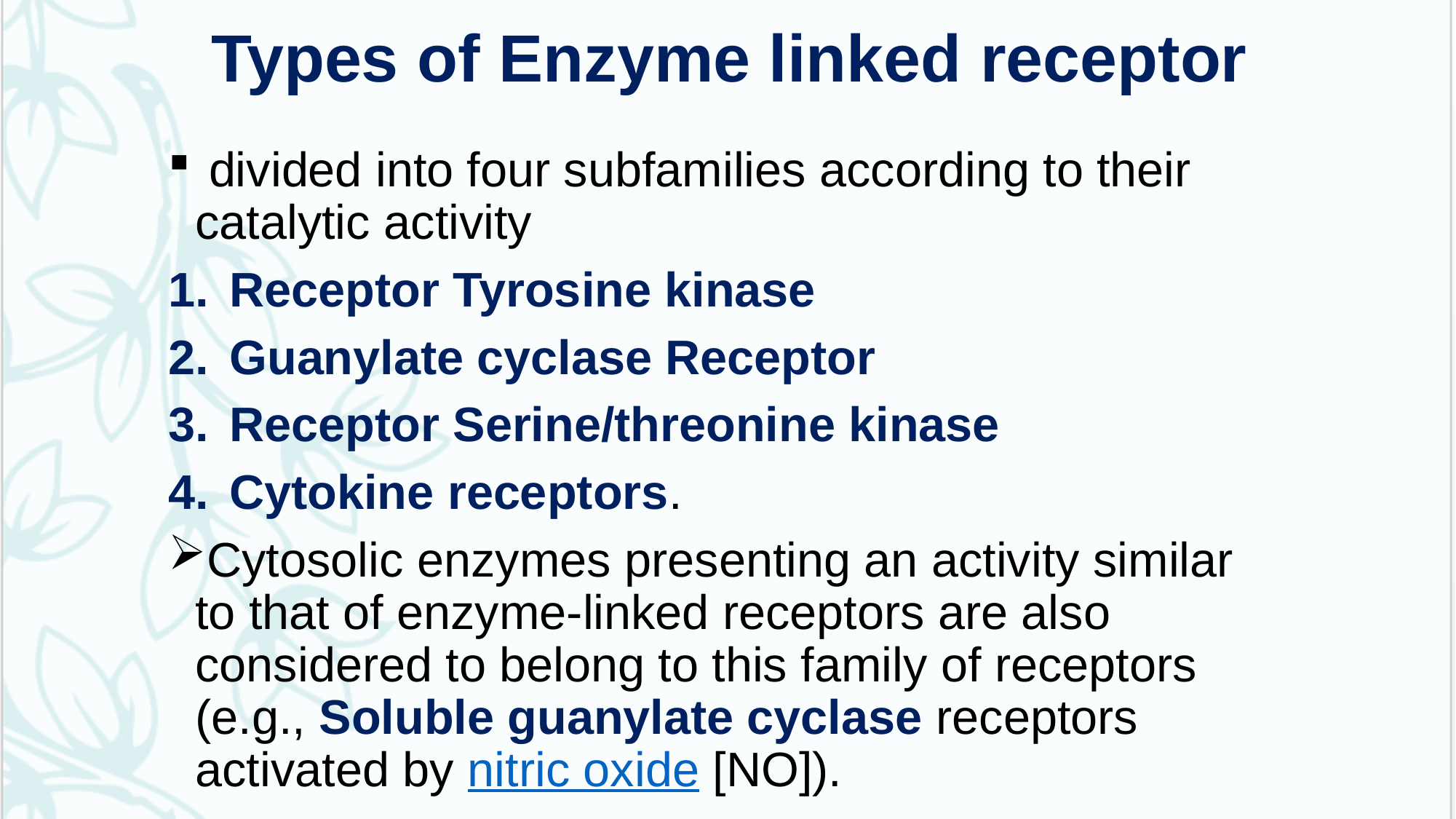

# Types of Enzyme linked receptor
 divided into four subfamilies according to their catalytic activity
Receptor Tyrosine kinase
Guanylate cyclase Receptor
Receptor Serine/threonine kinase
Cytokine receptors.
Cytosolic enzymes presenting an activity similar to that of enzyme-linked receptors are also considered to belong to this family of receptors (e.g., Soluble guanylate cyclase receptors activated by nitric oxide [NO]).